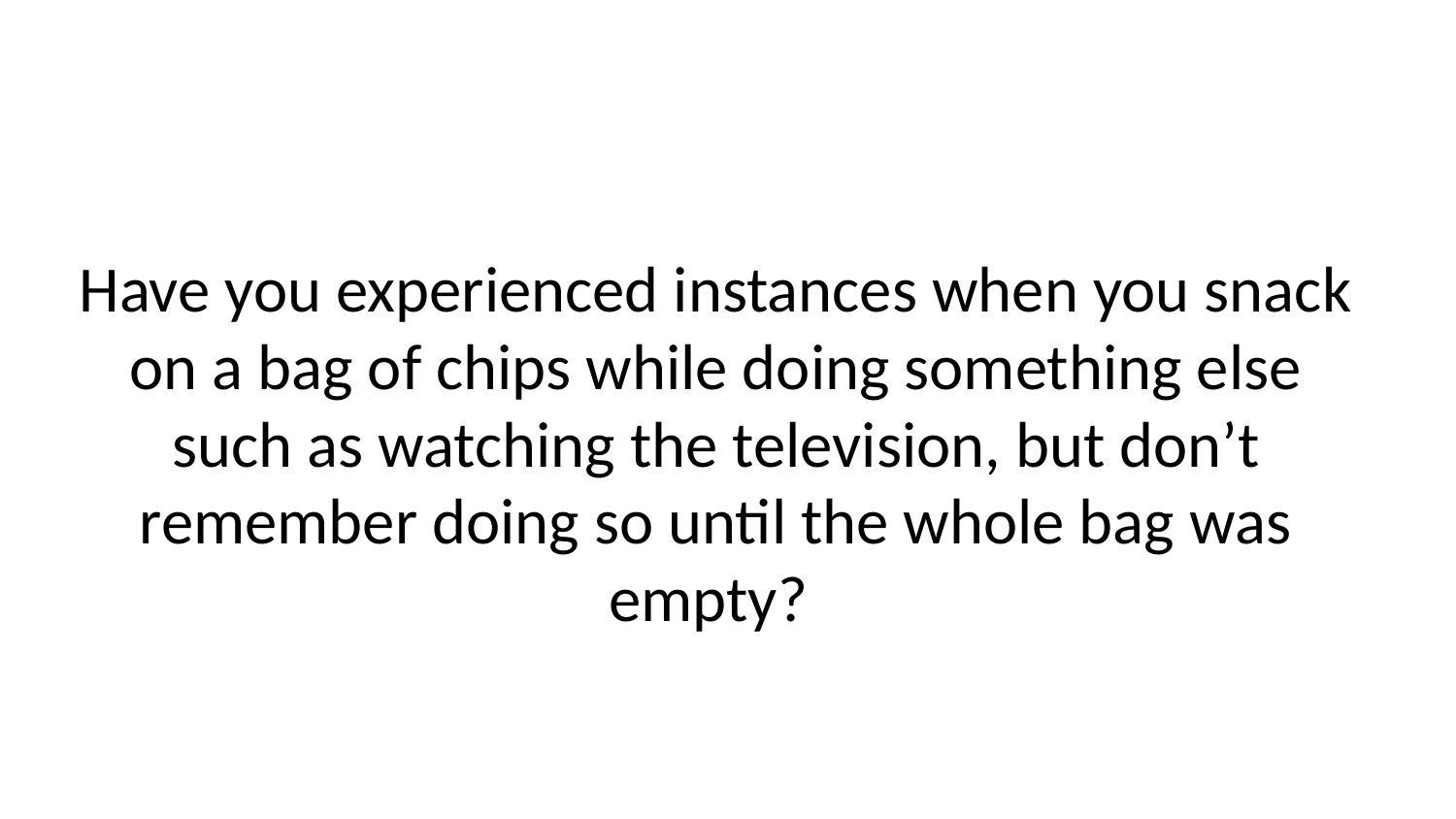

Have you experienced instances when you snack on a bag of chips while doing something else such as watching the television, but don’t remember doing so until the whole bag was empty?